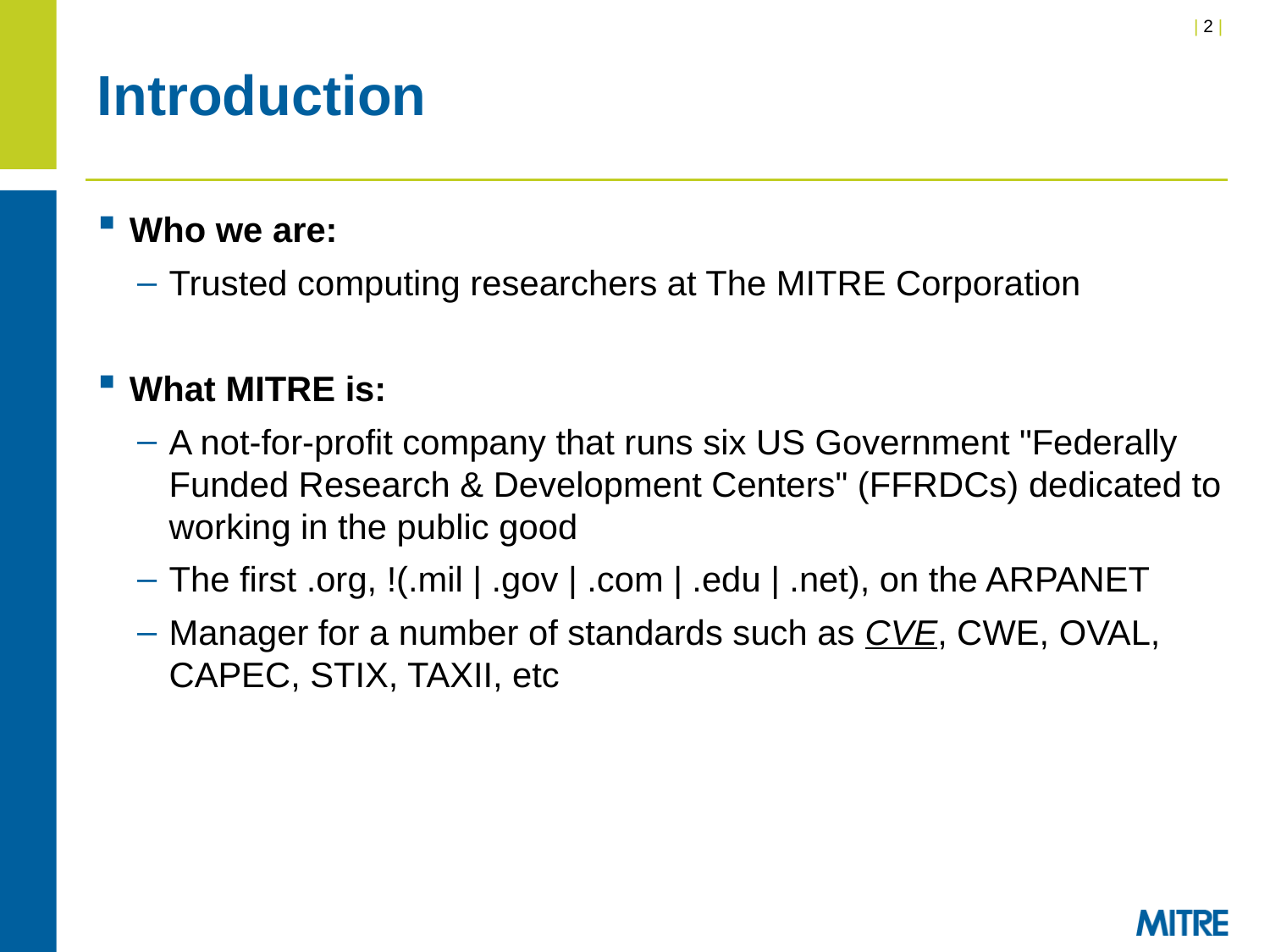

# Introduction
Who we are:
Trusted computing researchers at The MITRE Corporation

What MITRE is:
A not-for-profit company that runs six US Government "Federally Funded Research & Development Centers" (FFRDCs) dedicated to working in the public good
The first .org, !(.mil | .gov | .com | .edu | .net), on the ARPANET
Manager for a number of standards such as CVE, CWE, OVAL, CAPEC, STIX, TAXII, etc